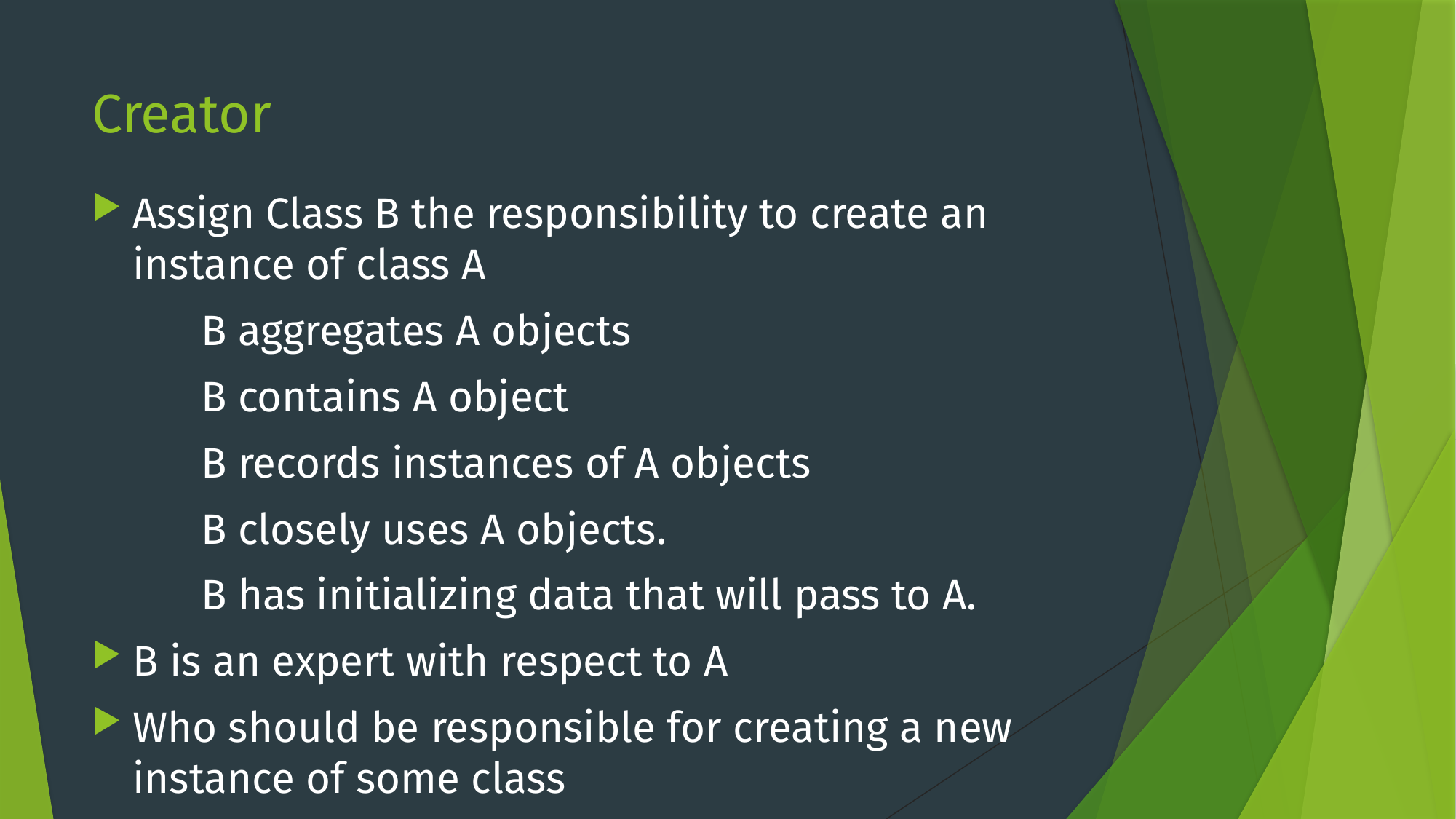

# Creator
Assign Class B the responsibility to create an instance of class A
	B aggregates A objects
	B contains A object
	B records instances of A objects
	B closely uses A objects.
	B has initializing data that will pass to A.
B is an expert with respect to A
Who should be responsible for creating a new instance of some class